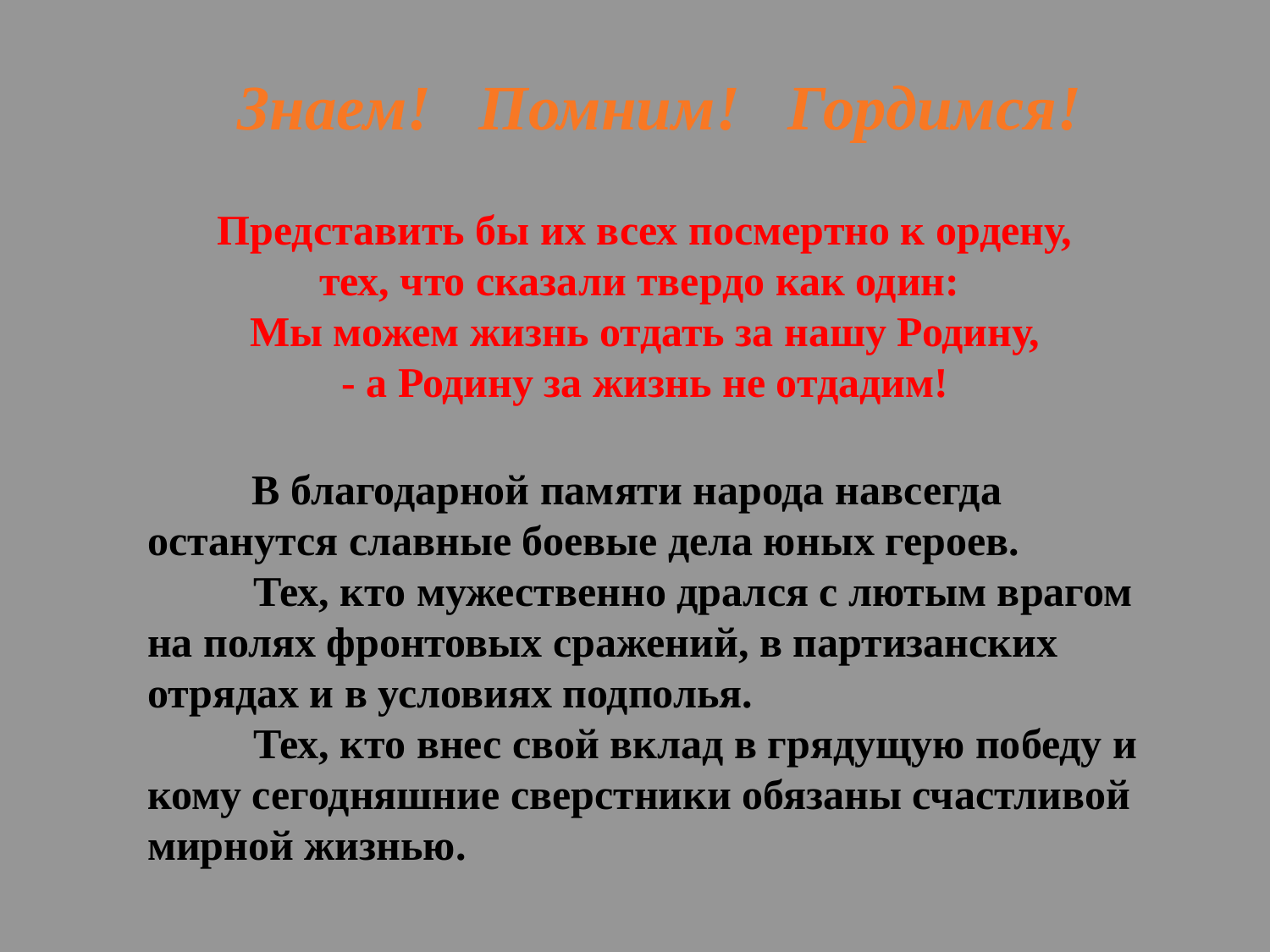

Знаем!   Помним!   Гордимся!
Представить бы их всех посмертно к ордену,
тех, что сказали твердо как один:
Мы можем жизнь отдать за нашу Родину,
- а Родину за жизнь не отдадим!
             В благодарной памяти народа навсегда останутся славные боевые дела юных героев.
          Тех, кто мужественно дрался с лютым врагом на полях фронтовых сражений, в партизанских отрядах и в условиях подполья.
          Тех, кто внес свой вклад в грядущую победу и кому сегодняшние сверстники обязаны счастливой мирной жизнью.